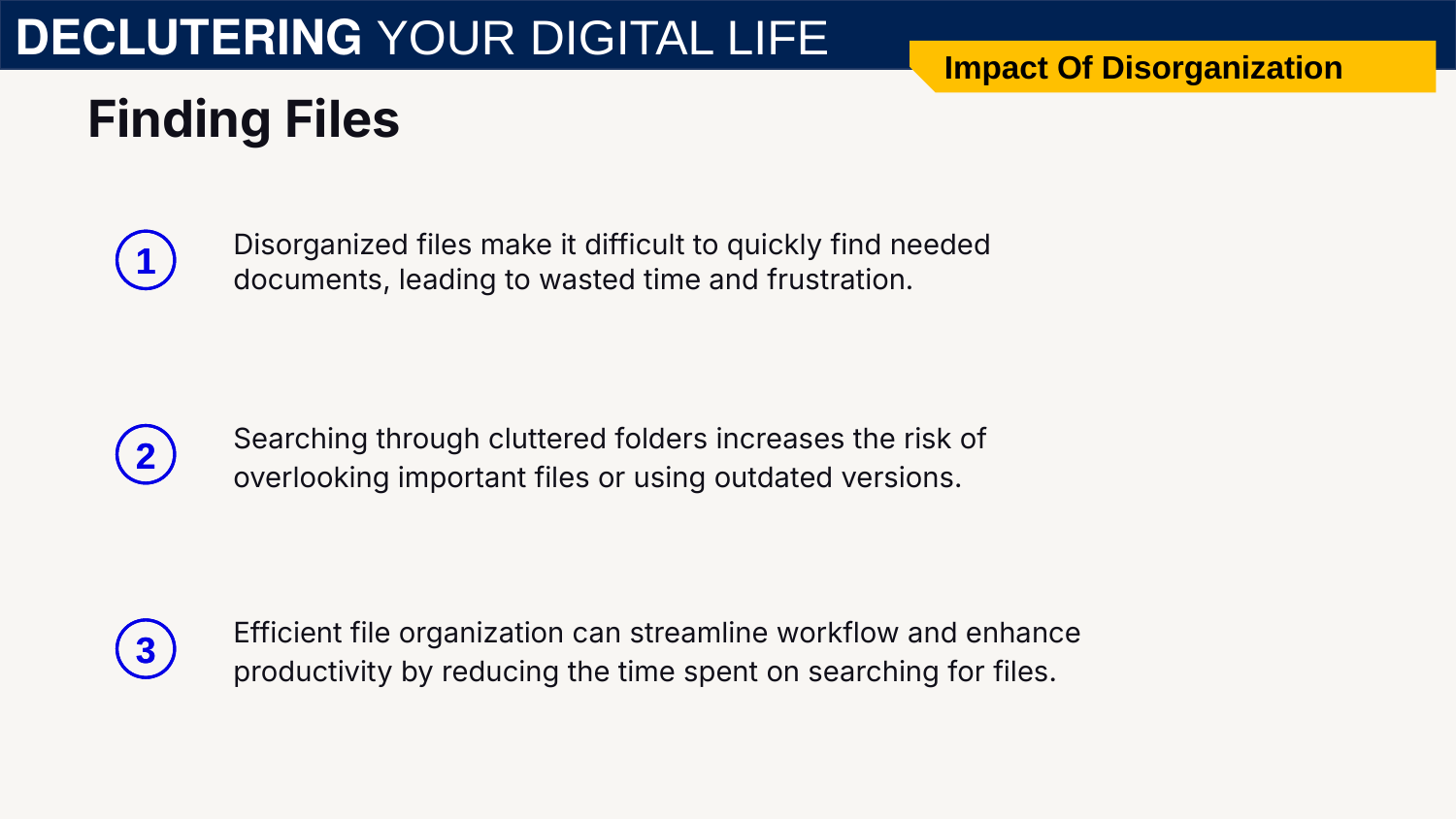

DECLUTERING YOUR DIGITAL LIFE
Impact Of Disorganization

# Finding Files
Disorganized files make it difficult to quickly find needed documents, leading to wasted time and frustration.
1
Searching through cluttered folders increases the risk of overlooking important files or using outdated versions.
2
Efficient file organization can streamline workflow and enhance productivity by reducing the time spent on searching for files.
3